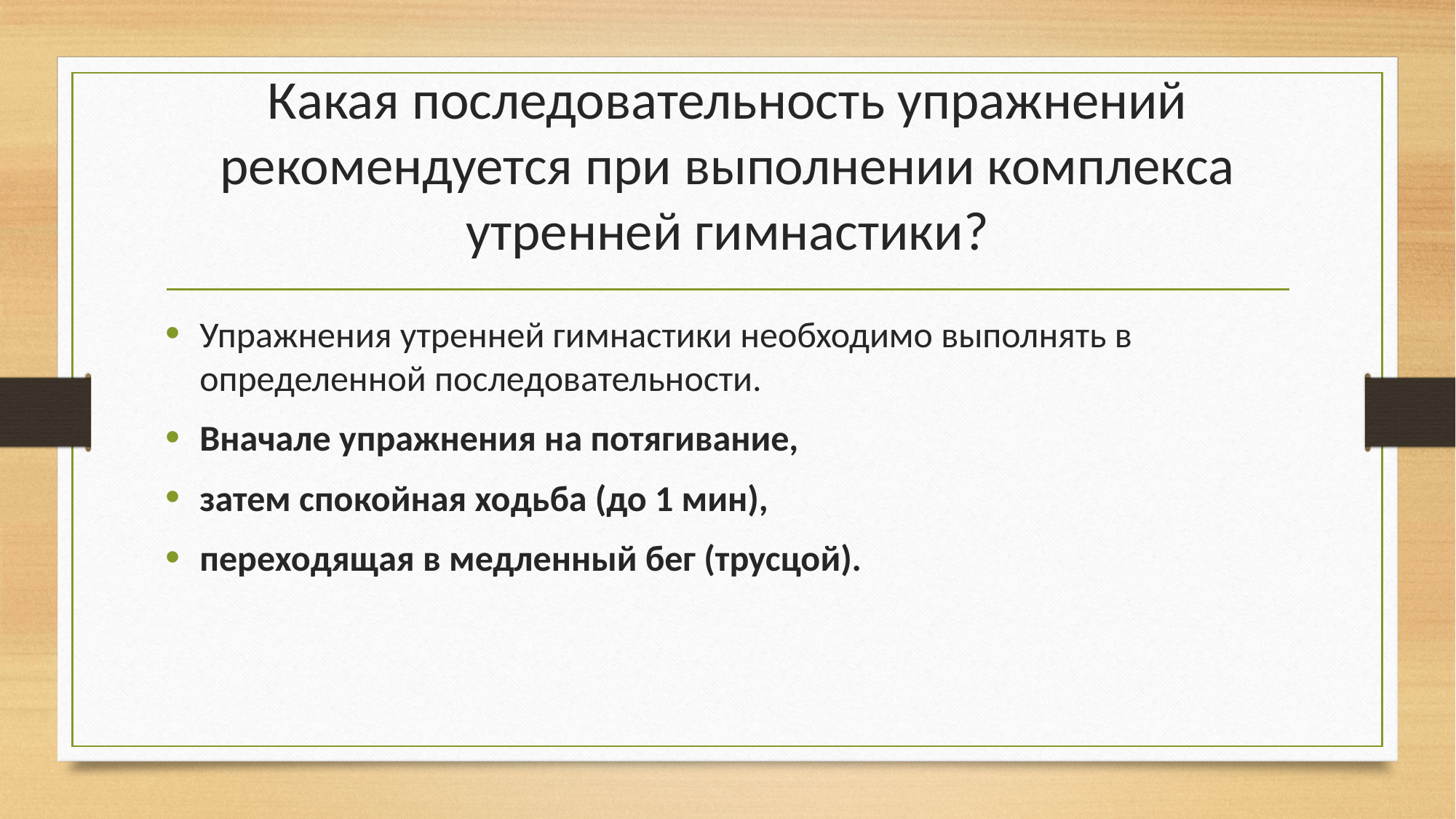

# Какая последовательность упражнений рекомендуется при выполнении комплекса утренней гимнастики?
Упражнения утренней гимнастики необходимо выполнять в определенной последовательности.
Вначале упражнения на потягивание,
затем спокойная ходьба (до 1 мин),
переходящая в медленный бег (трусцой).